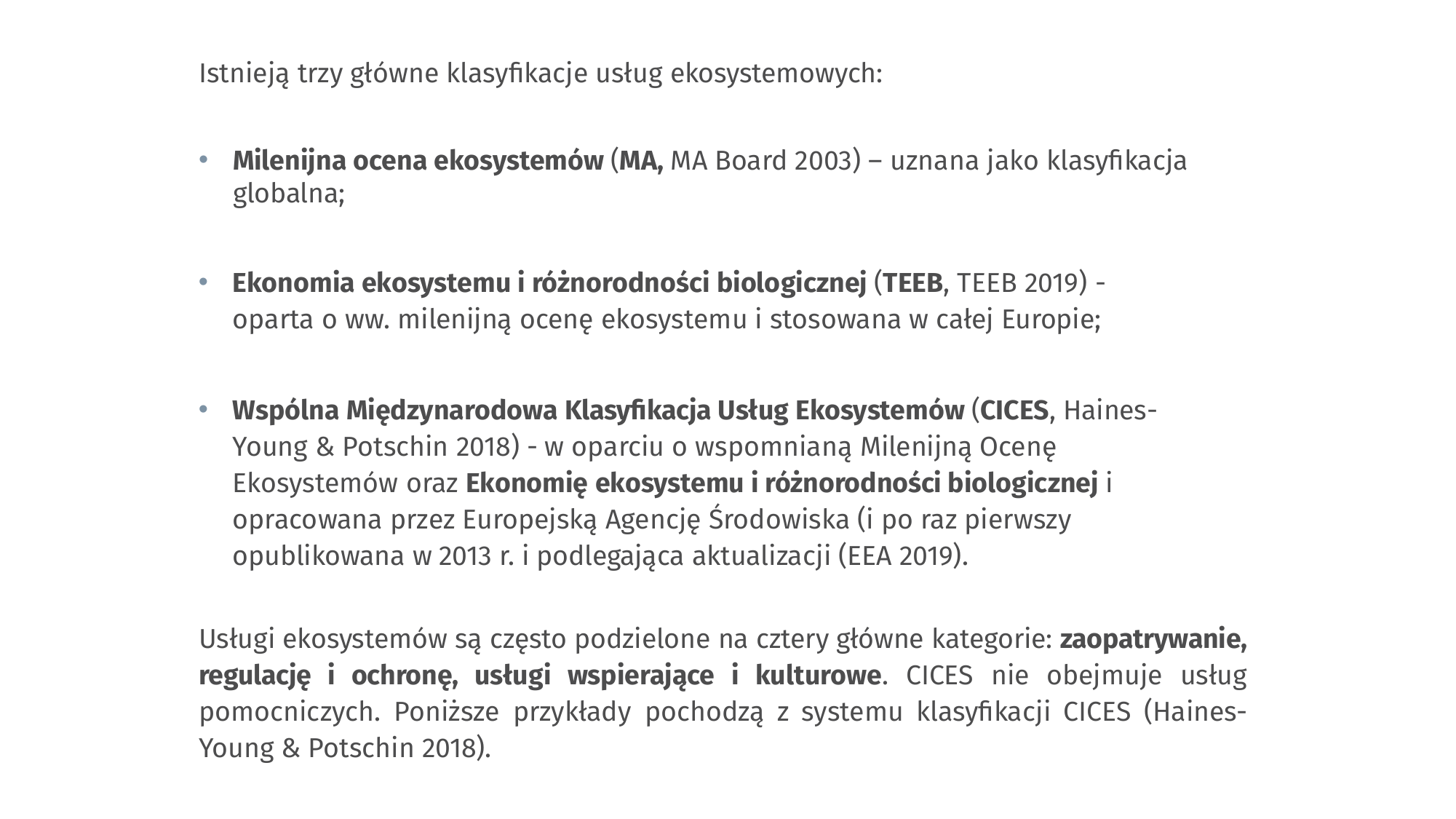

Istnieją trzy główne klasyfikacje usług ekosystemowych:

Milenijna ocena ekosystemów (MA, MA Board 2003) – uznana jako klasyfikacja globalna;

Ekonomia ekosystemu i różnorodności biologicznej (TEEB, TEEB 2019) - oparta o ww. milenijną ocenę ekosystemu i stosowana w całej Europie;

Wspólna Międzynarodowa Klasyfikacja Usług Ekosystemów (CICES, Haines-Young & Potschin 2018) - w oparciu o wspomnianą Milenijną Ocenę Ekosystemów oraz Ekonomię ekosystemu i różnorodności biologicznej i opracowana przez Europejską Agencję Środowiska (i po raz pierwszy opublikowana w 2013 r. i podlegająca aktualizacji (EEA 2019).
Usługi ekosystemów są często podzielone na cztery główne kategorie: zaopatrywanie, regulację i ochronę, usługi wspierające i kulturowe. CICES nie obejmuje usług pomocniczych. Poniższe przykłady pochodzą z systemu klasyfikacji CICES (Haines-Young & Potschin 2018).